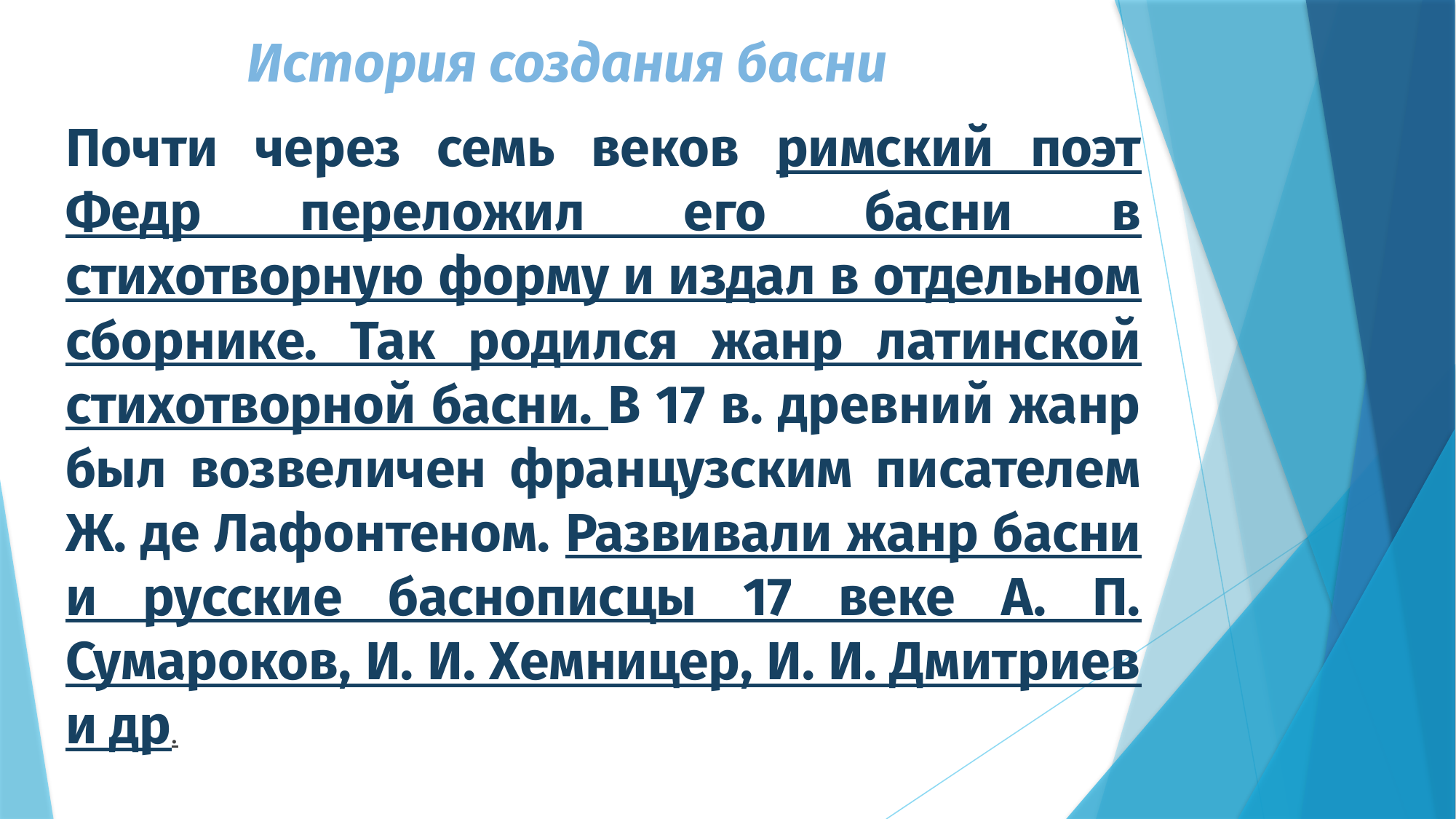

# История создания басни
Почти через семь веков римский поэт Федр переложил его басни в стихотворную форму и издал в отдельном сборнике. Так родился жанр латинской стихотворной басни. В 17 в. древний жанр был возвеличен французским писателем Ж. де Лафонтеном. Развивали жанр басни и русские баснописцы 17 веке А. П. Сумароков, И. И. Хемницер, И. И. Дмитриев и др.